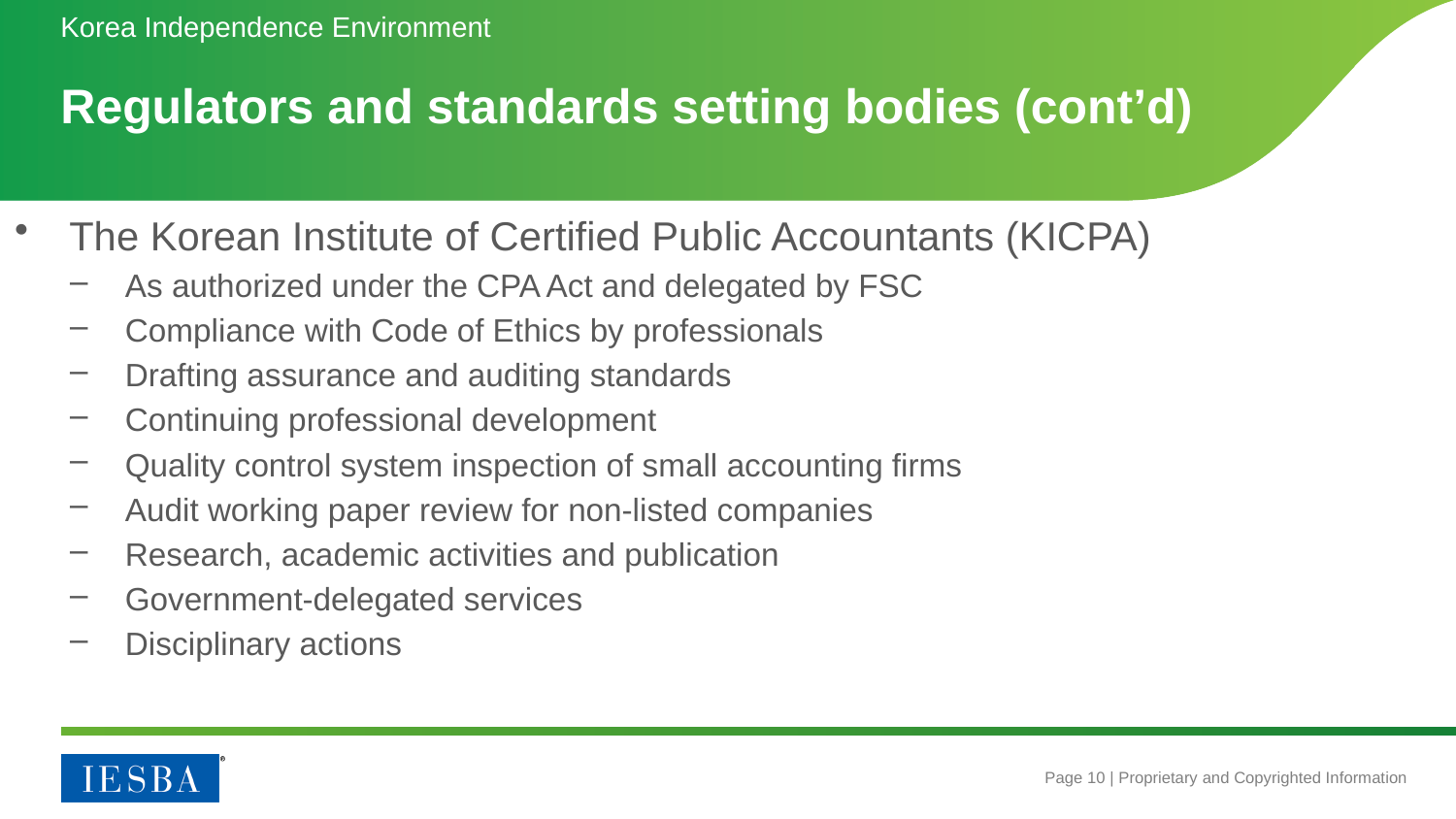

Korea Independence Environment

# Regulators and standards setting bodies (cont’d)
The Korean Institute of Certified Public Accountants (KICPA)
As authorized under the CPA Act and delegated by FSC
Compliance with Code of Ethics by professionals
Drafting assurance and auditing standards
Continuing professional development
Quality control system inspection of small accounting firms
Audit working paper review for non-listed companies
Research, academic activities and publication
Government-delegated services
Disciplinary actions